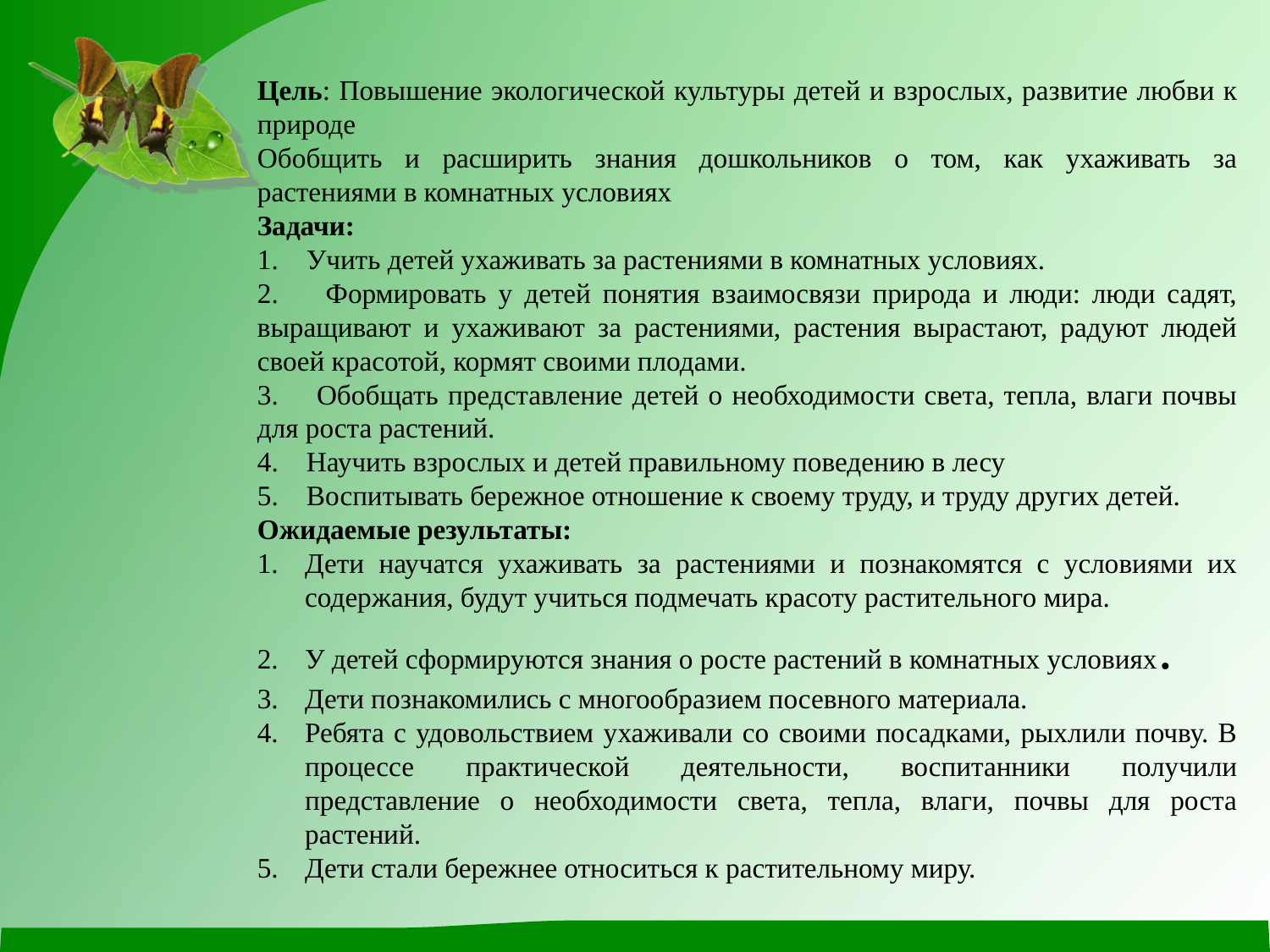

Цель: Повышение экологической культуры детей и взрослых, развитие любви к природе
Обобщить и расширить знания дошкольников о том, как ухаживать за растениями в комнатных условиях
Задачи:
1.    Учить детей ухаживать за растениями в комнатных условиях.
2.    Формировать у детей понятия взаимосвязи природа и люди: люди садят, выращивают и ухаживают за растениями, растения вырастают, радуют людей своей красотой, кормят своими плодами.
3.    Обобщать представление детей о необходимости света, тепла, влаги почвы для роста растений.
4.    Научить взрослых и детей правильному поведению в лесу
5.    Воспитывать бережное отношение к своему труду, и труду других детей.
Ожидаемые результаты:
Дети научатся ухаживать за растениями и познакомятся с условиями их содержания, будут учиться подмечать красоту растительного мира.
У детей сформируются знания о росте растений в комнатных условиях.
Дети познакомились с многообразием посевного материала.
Ребята с удовольствием ухаживали со своими посадками, рыхлили почву. В процессе практической деятельности, воспитанники получили представление о необходимости света, тепла, влаги, почвы для роста растений.
Дети стали бережнее относиться к растительному миру.